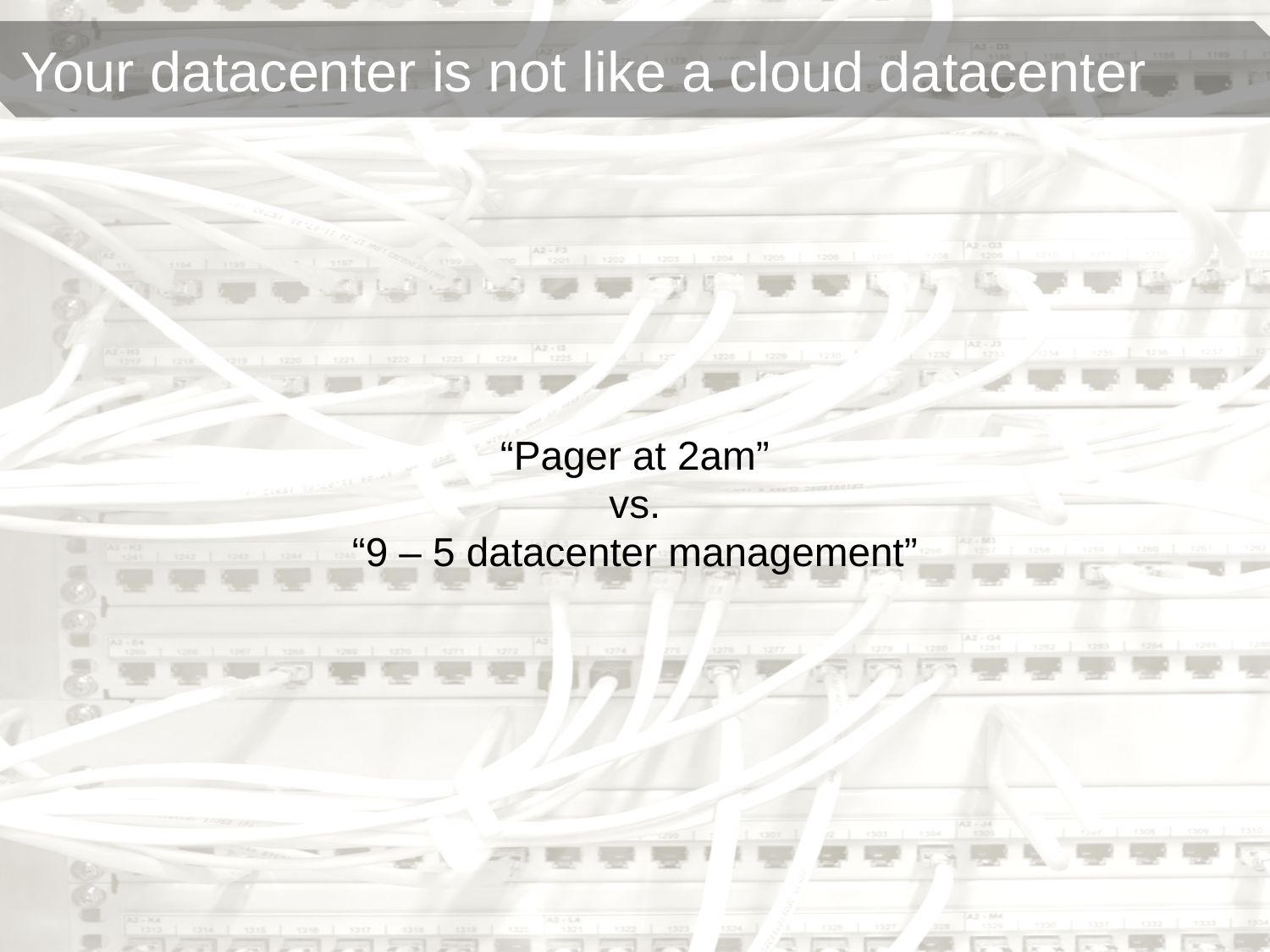

“Pager at 2am”
vs.
“9 – 5 datacenter management”